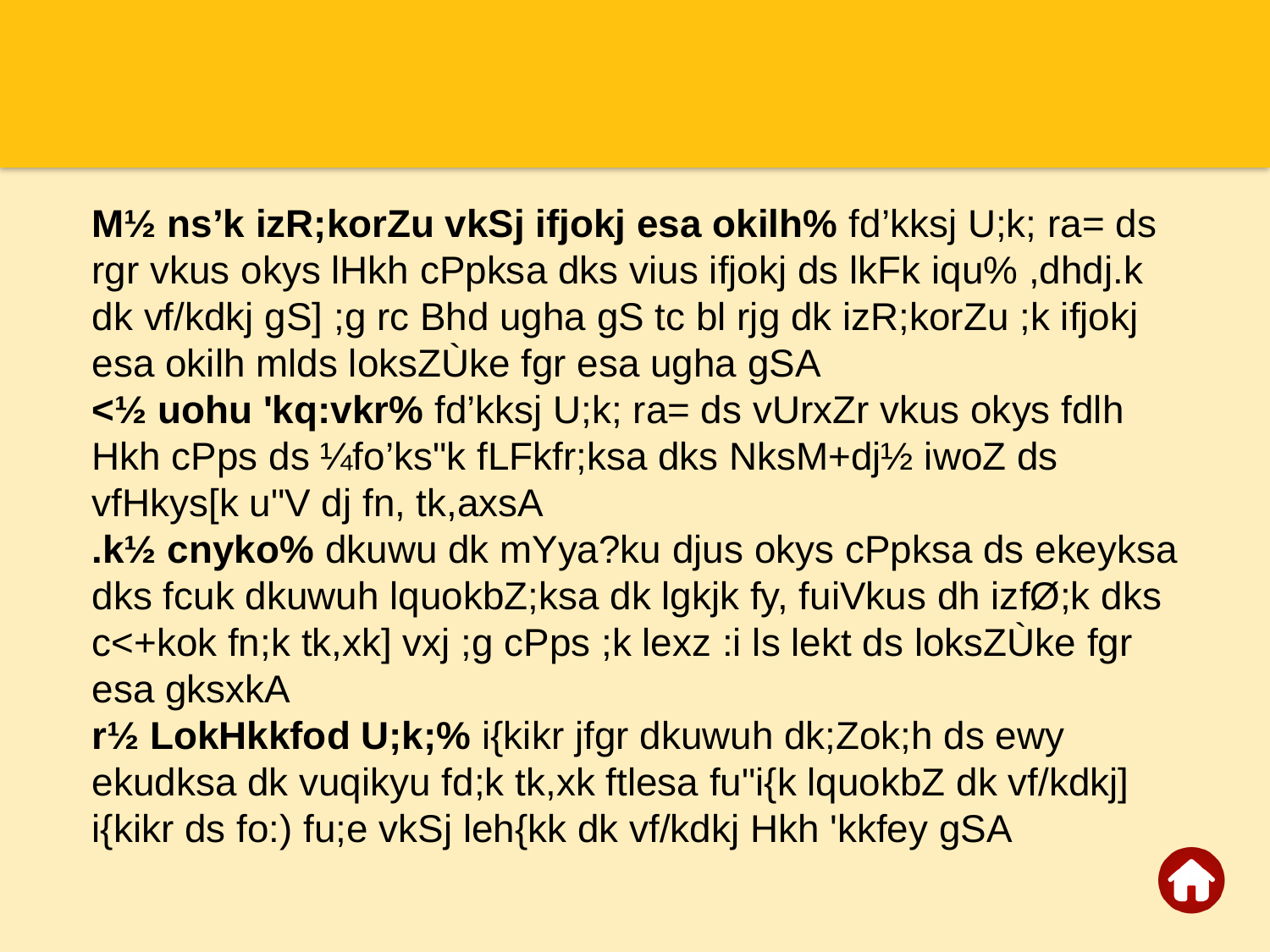

M½ ns’k izR;korZu vkSj ifjokj esa okilh% fd’kksj U;k; ra= ds rgr vkus okys lHkh cPpksa dks vius ifjokj ds lkFk iqu% ,dhdj.k dk vf/kdkj gS] ;g rc Bhd ugha gS tc bl rjg dk izR;korZu ;k ifjokj esa okilh mlds loksZÙke fgr esa ugha gSA
<½ uohu 'kq:vkr% fd’kksj U;k; ra= ds vUrxZr vkus okys fdlh Hkh cPps ds ¼fo’ks"k fLFkfr;ksa dks NksM+dj½ iwoZ ds vfHkys[k u"V dj fn, tk,axsA
.k½ cnyko% dkuwu dk mYya?ku djus okys cPpksa ds ekeyksa dks fcuk dkuwuh lquokbZ;ksa dk lgkjk fy, fuiVkus dh izfØ;k dks c<+kok fn;k tk,xk] vxj ;g cPps ;k lexz :i ls lekt ds loksZÙke fgr esa gksxkA
r½ LokHkkfod U;k;% i{kikr jfgr dkuwuh dk;Zok;h ds ewy ekudksa dk vuqikyu fd;k tk,xk ftlesa fu"i{k lquokbZ dk vf/kdkj] i{kikr ds fo:) fu;e vkSj leh{kk dk vf/kdkj Hkh 'kkfey gSA